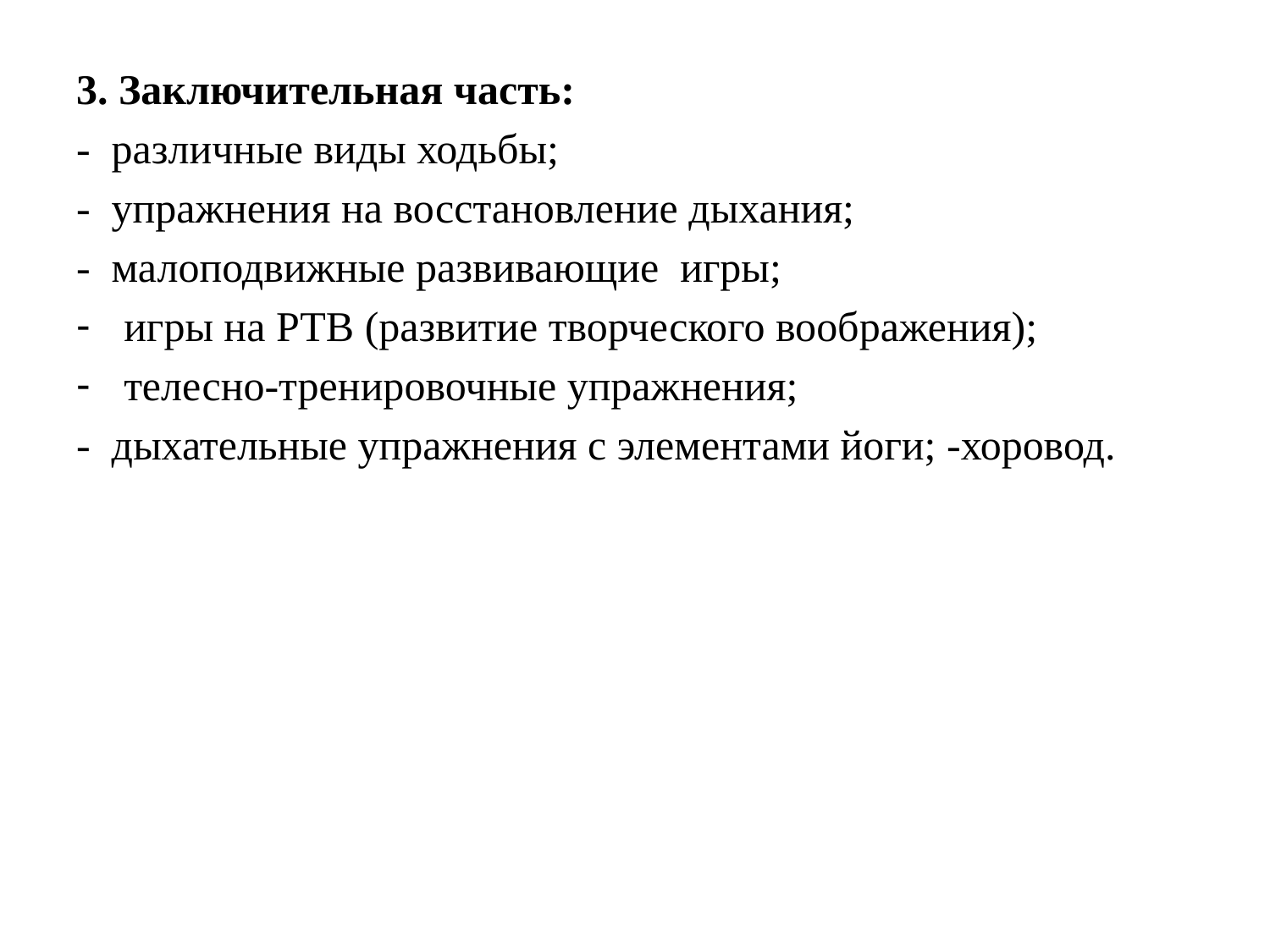

3. Заключительная часть:
-  различные виды ходьбы;
-  упражнения на восстановление дыхания;
-  малоподвижные развивающие  игры;
игры на РТВ (развитие творческого воображения);
телесно-тренировочные упражнения;
-  дыхательные упражнения с элементами йоги; -хоровод.